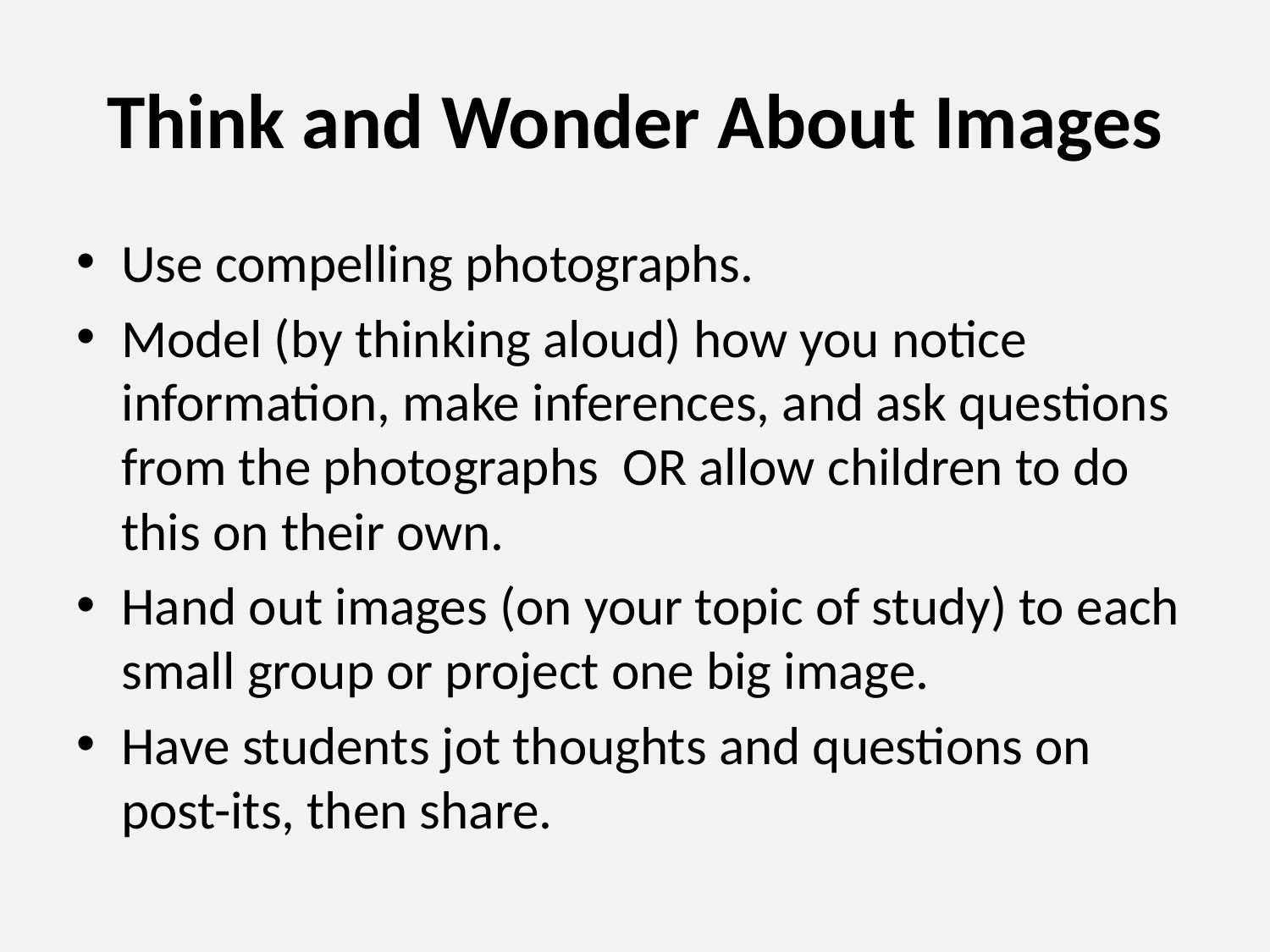

# Think and Wonder About Images
Use compelling photographs.
Model (by thinking aloud) how you notice information, make inferences, and ask questions from the photographs  OR allow children to do this on their own.
Hand out images (on your topic of study) to each small group or project one big image.
Have students jot thoughts and questions on post-its, then share.